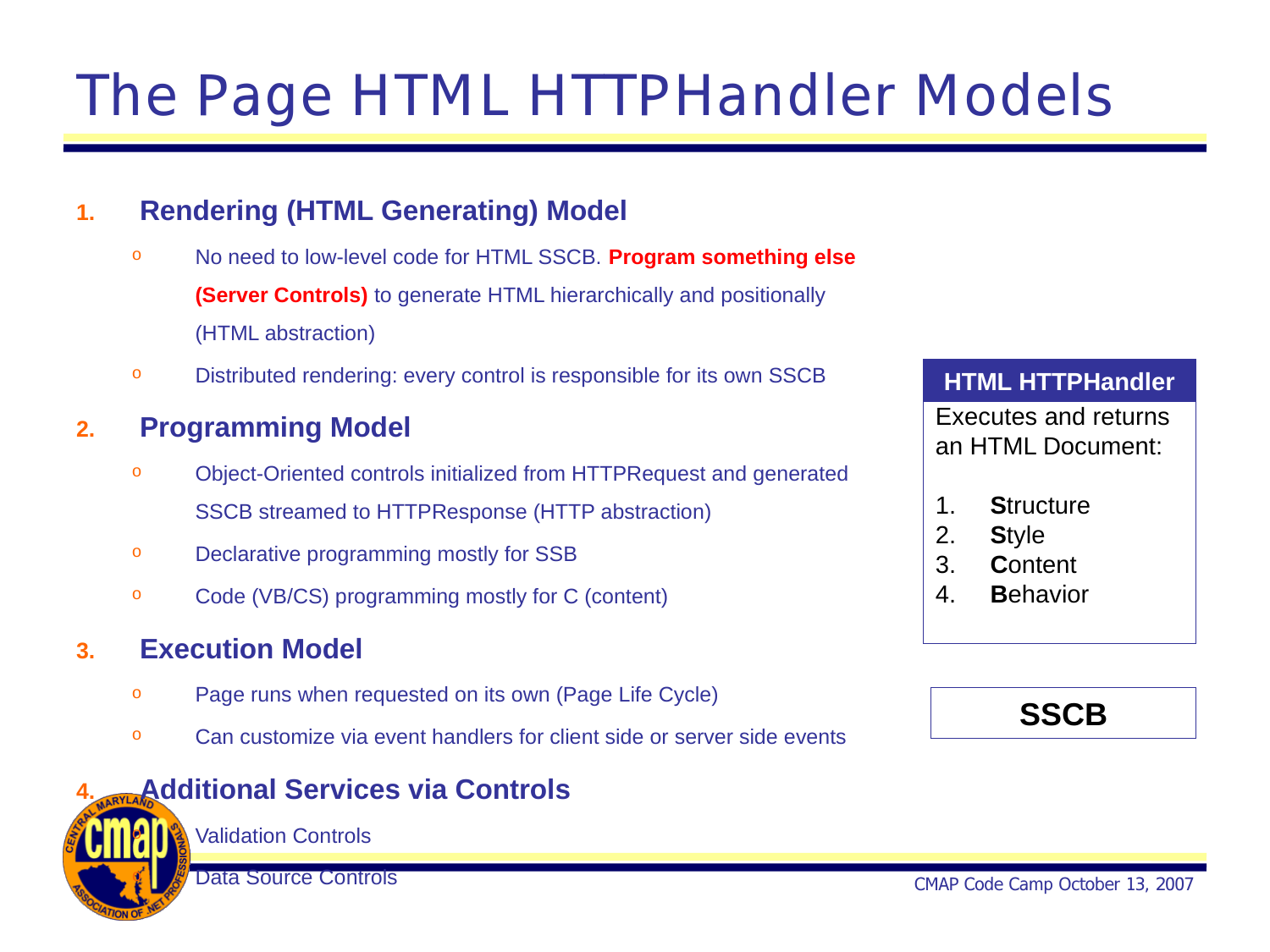

# The Page HTML HTTPHandler Models
Rendering (HTML Generating) Model
No need to low-level code for HTML SSCB. Program something else (Server Controls) to generate HTML hierarchically and positionally (HTML abstraction)
Distributed rendering: every control is responsible for its own SSCB
Programming Model
Object-Oriented controls initialized from HTTPRequest and generated SSCB streamed to HTTPResponse (HTTP abstraction)
Declarative programming mostly for SSB
Code (VB/CS) programming mostly for C (content)
Execution Model
Page runs when requested on its own (Page Life Cycle)
Can customize via event handlers for client side or server side events
Additional Services via Controls
Validation Controls
Data Source Controls

HTML HTTPHandler
Executes and returns an HTML Document:
 Structure
 Style
 Content
 Behavior
SSCB
CMAP Code Camp October 13, 2007